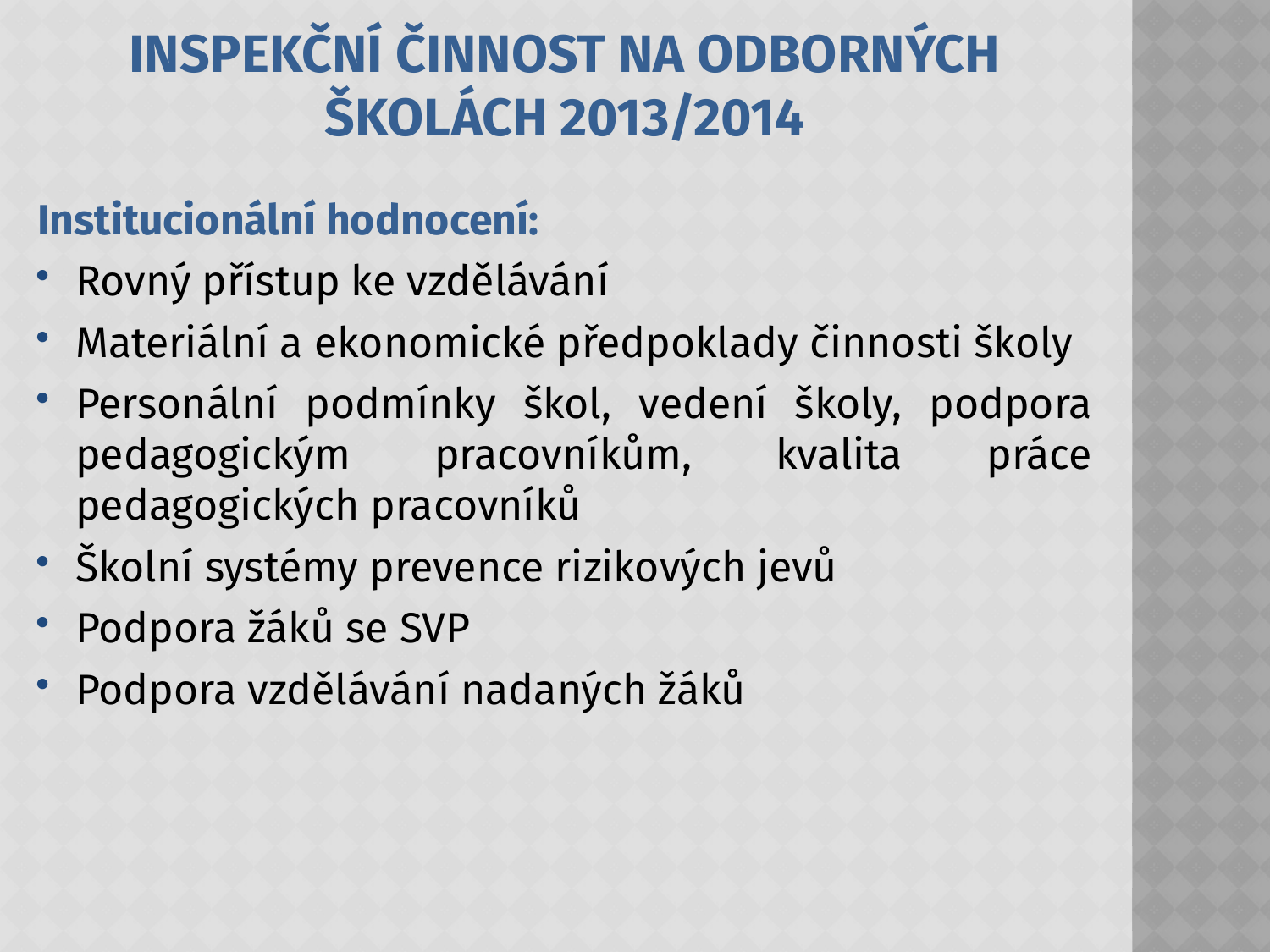

# Inspekční činnost na odborných školách 2013/2014
Institucionální hodnocení:
Rovný přístup ke vzdělávání
Materiální a ekonomické předpoklady činnosti školy
Personální podmínky škol, vedení školy, podpora pedagogickým pracovníkům, kvalita práce pedagogických pracovníků
Školní systémy prevence rizikových jevů
Podpora žáků se SVP
Podpora vzdělávání nadaných žáků